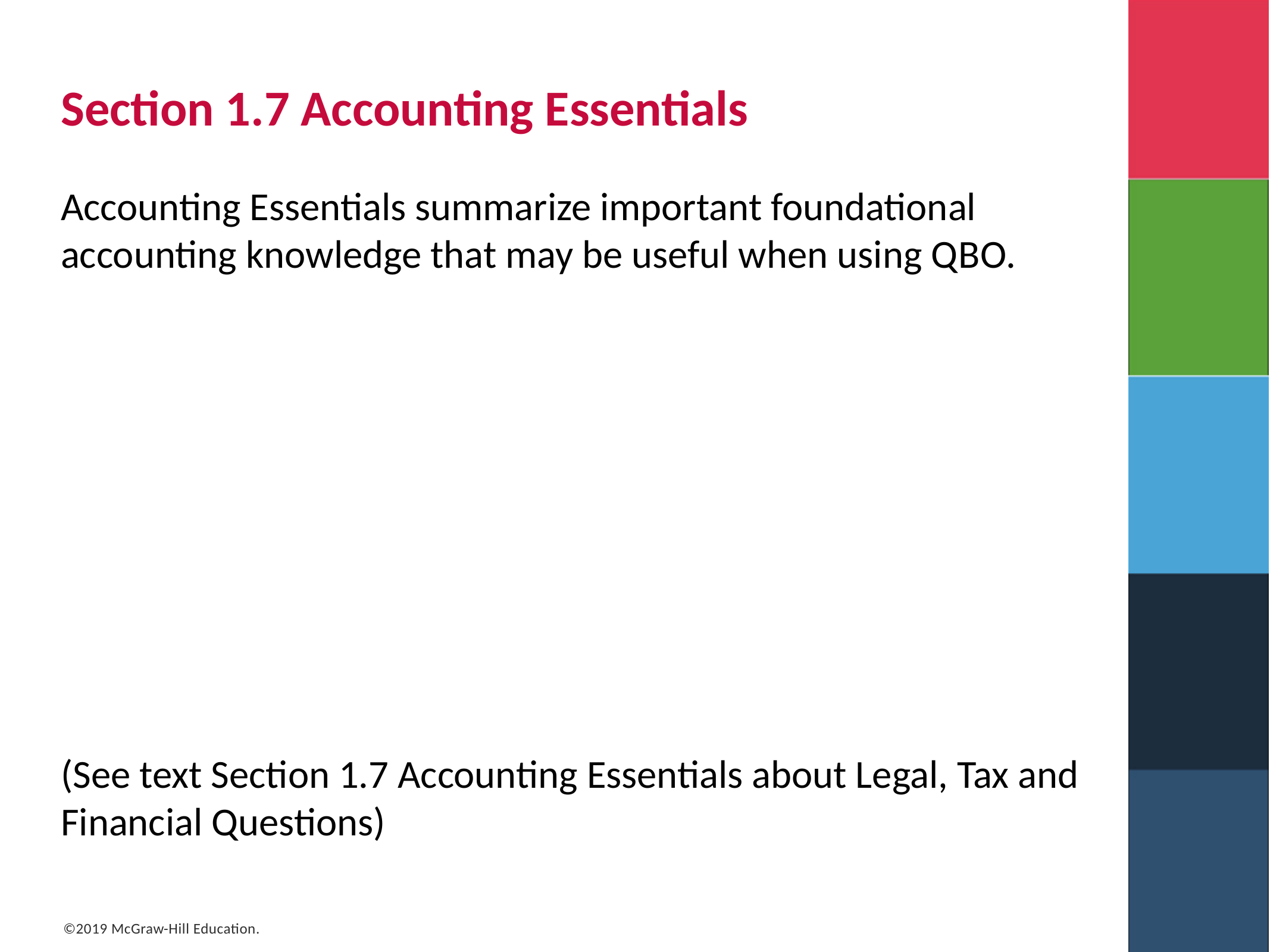

# Section 1.7 Accounting Essentials
Accounting Essentials summarize important foundational accounting knowledge that may be useful when using Q B O.
(See text Section 1.7 Accounting Essentials about Legal, Tax and Financial Questions)